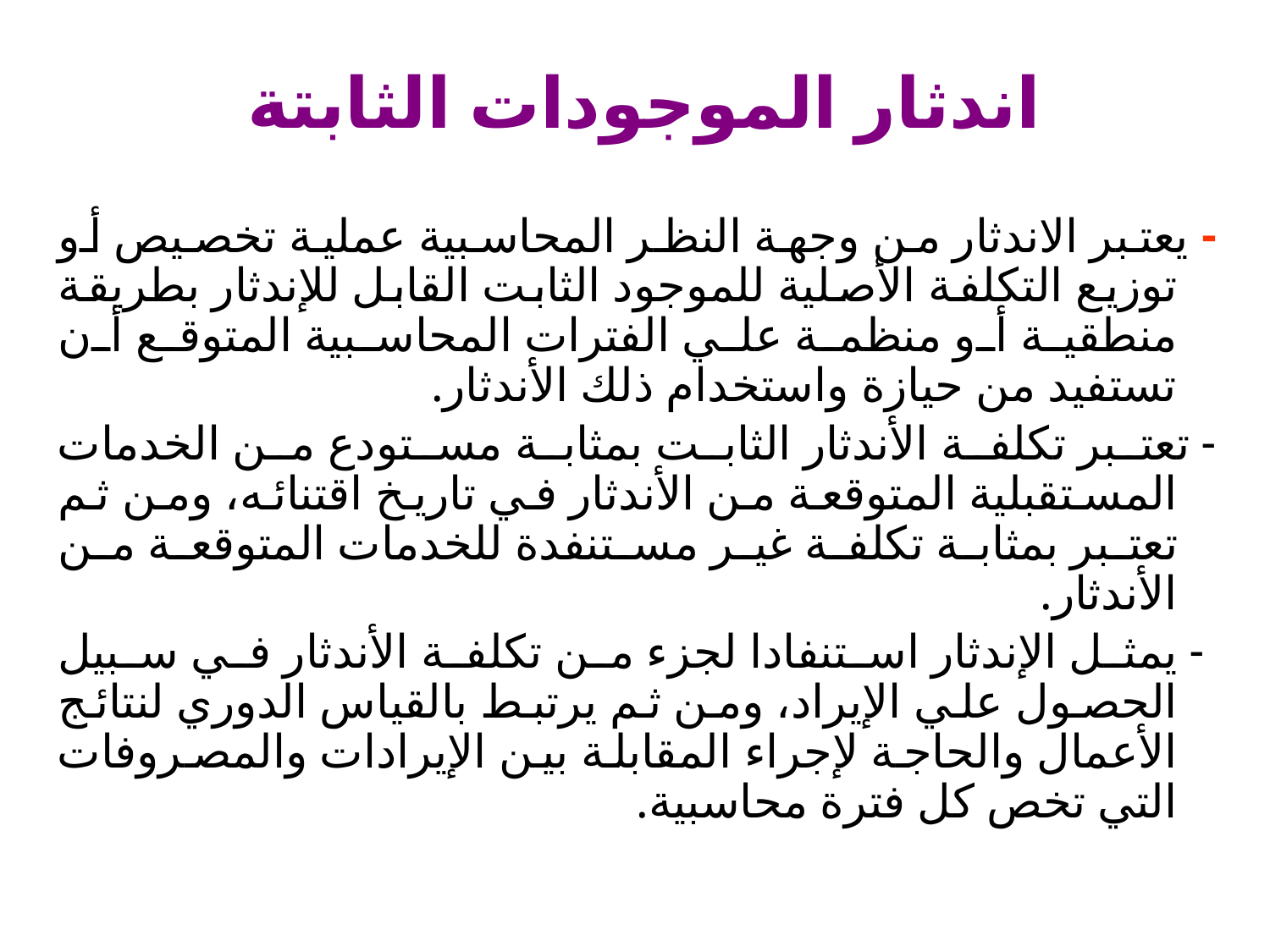

# اندثار الموجودات الثابتة
- يعتبر الاندثار من وجهة النظر المحاسبية عملية تخصيص أو توزيع التكلفة الأصلية للموجود الثابت القابل للإندثار بطريقة منطقية أو منظمة علي الفترات المحاسبية المتوقع أن تستفيد من حيازة واستخدام ذلك الأندثار.
- تعتبر تكلفة الأندثار الثابت بمثابة مستودع من الخدمات المستقبلية المتوقعة من الأندثار في تاريخ اقتنائه، ومن ثم تعتبر بمثابة تكلفة غير مستنفدة للخدمات المتوقعة من الأندثار.
 - يمثل الإندثار استنفادا لجزء من تكلفة الأندثار في سبيل الحصول علي الإيراد، ومن ثم يرتبط بالقياس الدوري لنتائج الأعمال والحاجة لإجراء المقابلة بين الإيرادات والمصروفات التي تخص كل فترة محاسبية.